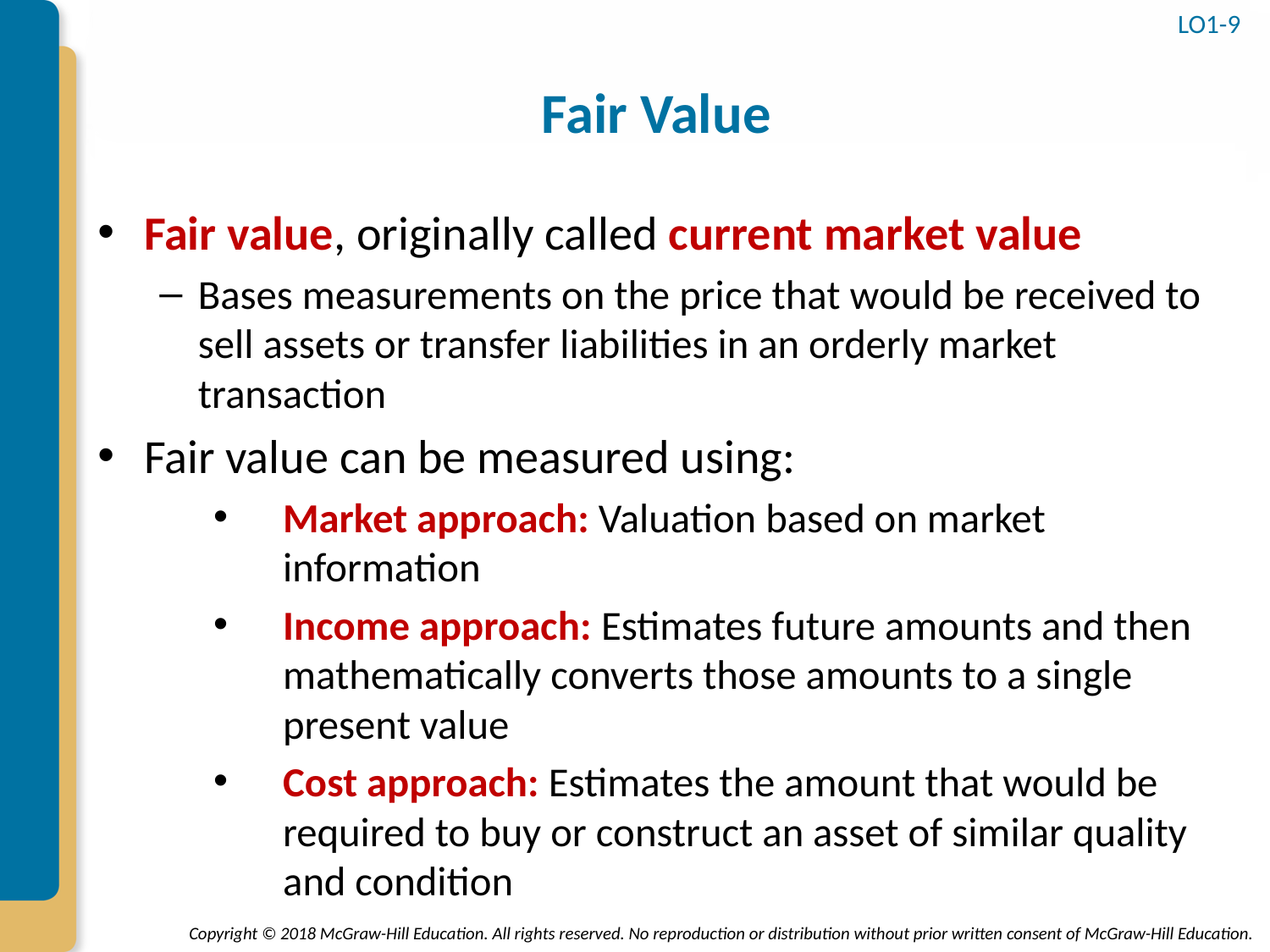

LO1-9
# Fair Value
Fair value, originally called current market value
Bases measurements on the price that would be received to sell assets or transfer liabilities in an orderly market transaction
Fair value can be measured using:
Market approach: Valuation based on market information
Income approach: Estimates future amounts and then mathematically converts those amounts to a single present value
Cost approach: Estimates the amount that would be required to buy or construct an asset of similar quality and condition